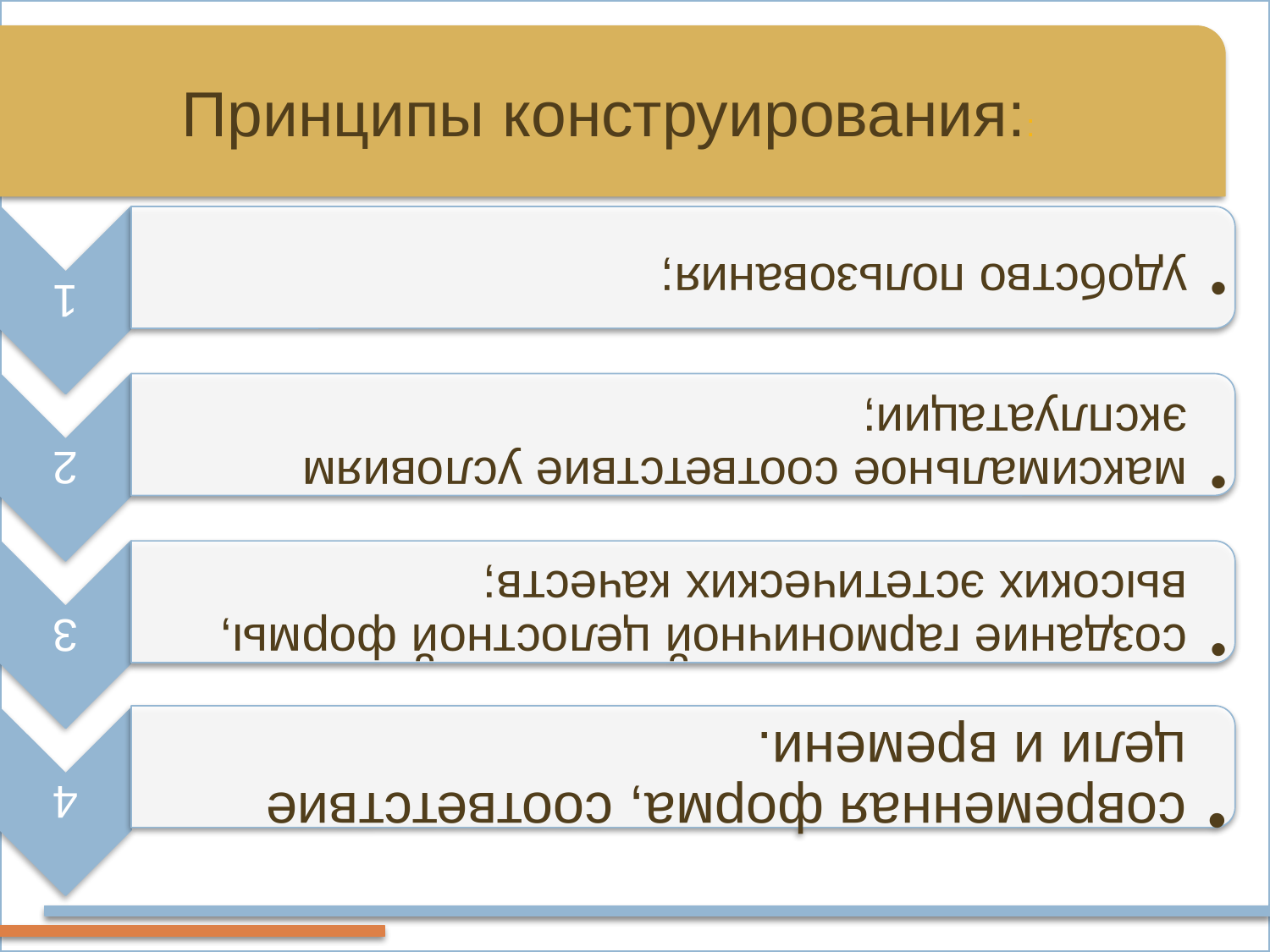

Принципы конструирования::
#
1
удобство пользования;
2
максимальное соответствие условиям эксплуатации;
3
создание гармоничной целостной формы, высоких эстетических качеств;
4
современная форма, соответствие цели и времени.